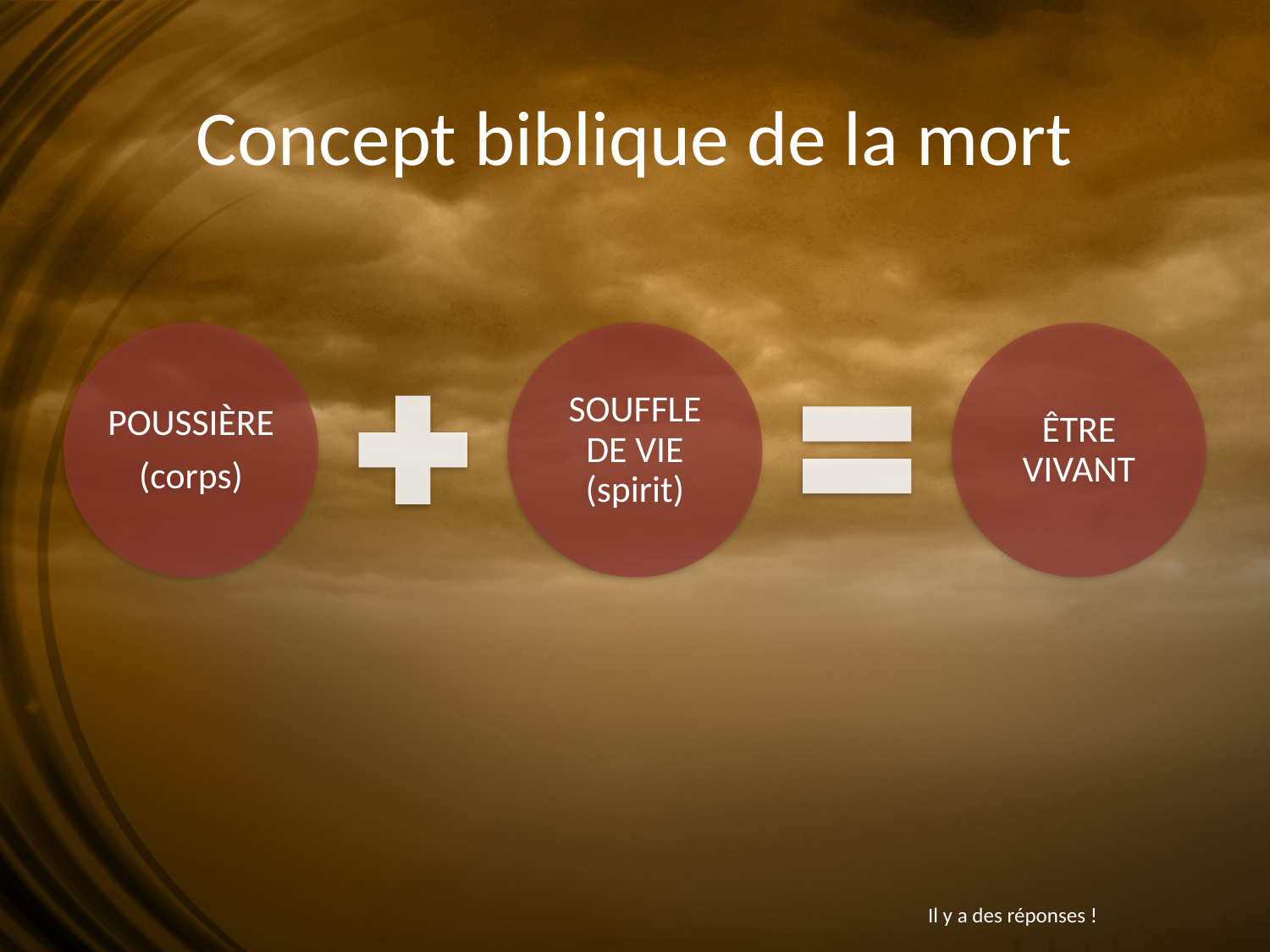

# Concept biblique de la mort
POUSSIÈRE
(corps)

SOUFFLE DE VIE (spirit)

ÊTRE VIVANT
Il y a des réponses !